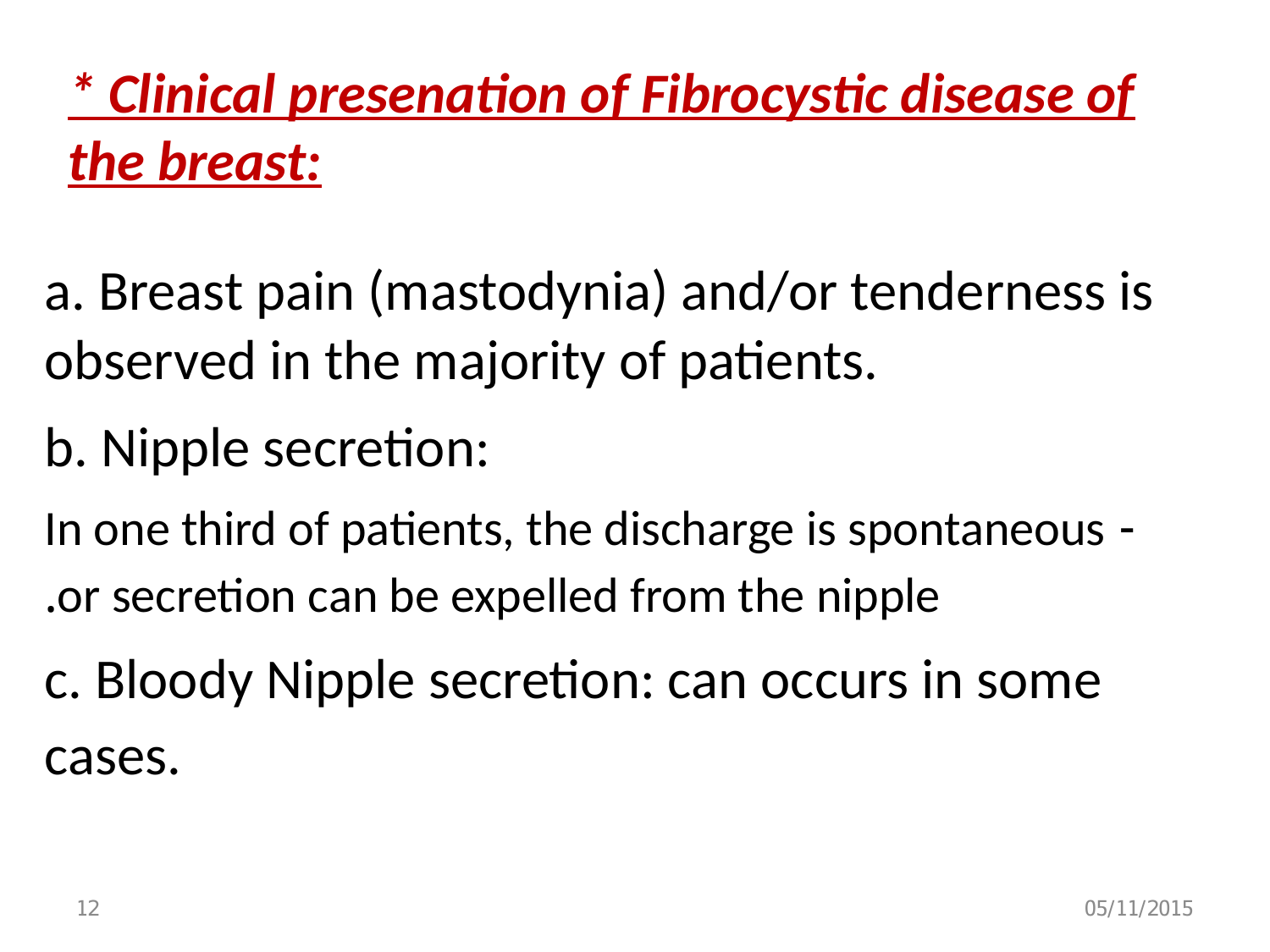

# * Clinical presenation of Fibrocystic disease of the breast:
a. Breast pain (mastodynia) and/or tenderness is observed in the majority of patients.
b. Nipple secretion:
- In one third of patients, the discharge is spontaneous or secretion can be expelled from the nipple.
c. Bloody Nipple secretion: can occurs in some cases.

12
05/11/2015